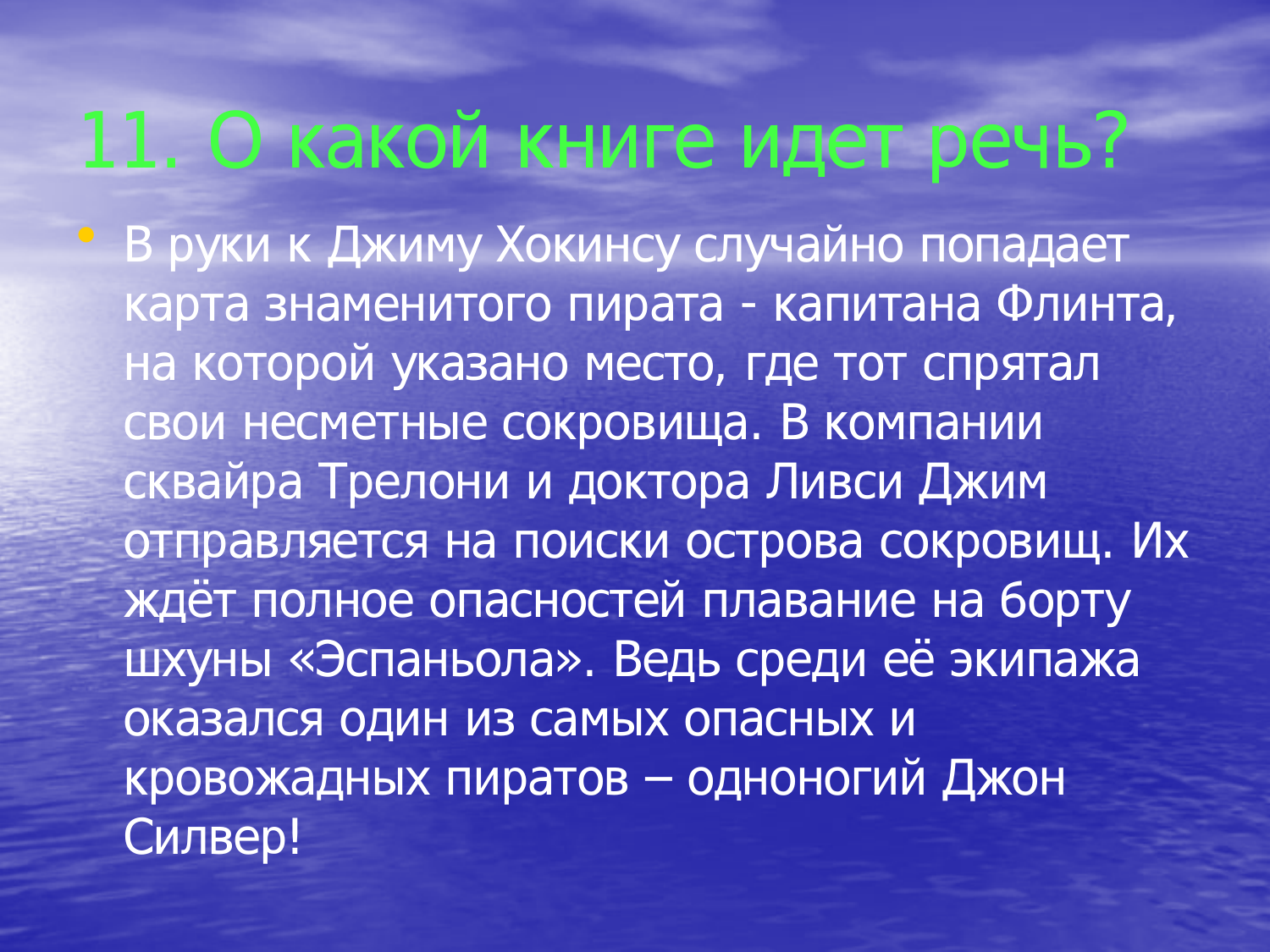

# 11. О какой книге идет речь?
В руки к Джиму Хокинсу случайно попадает карта знаменитого пирата - капитана Флинта, на которой указано место, где тот спрятал свои несметные сокровища. В компании сквайра Трелони и доктора Ливси Джим отправляется на поиски острова сокровищ. Их ждёт полное опасностей плавание на борту шхуны «Эспаньола». Ведь среди её экипажа оказался один из самых опасных и кровожадных пиратов – одноногий Джон Силвер!